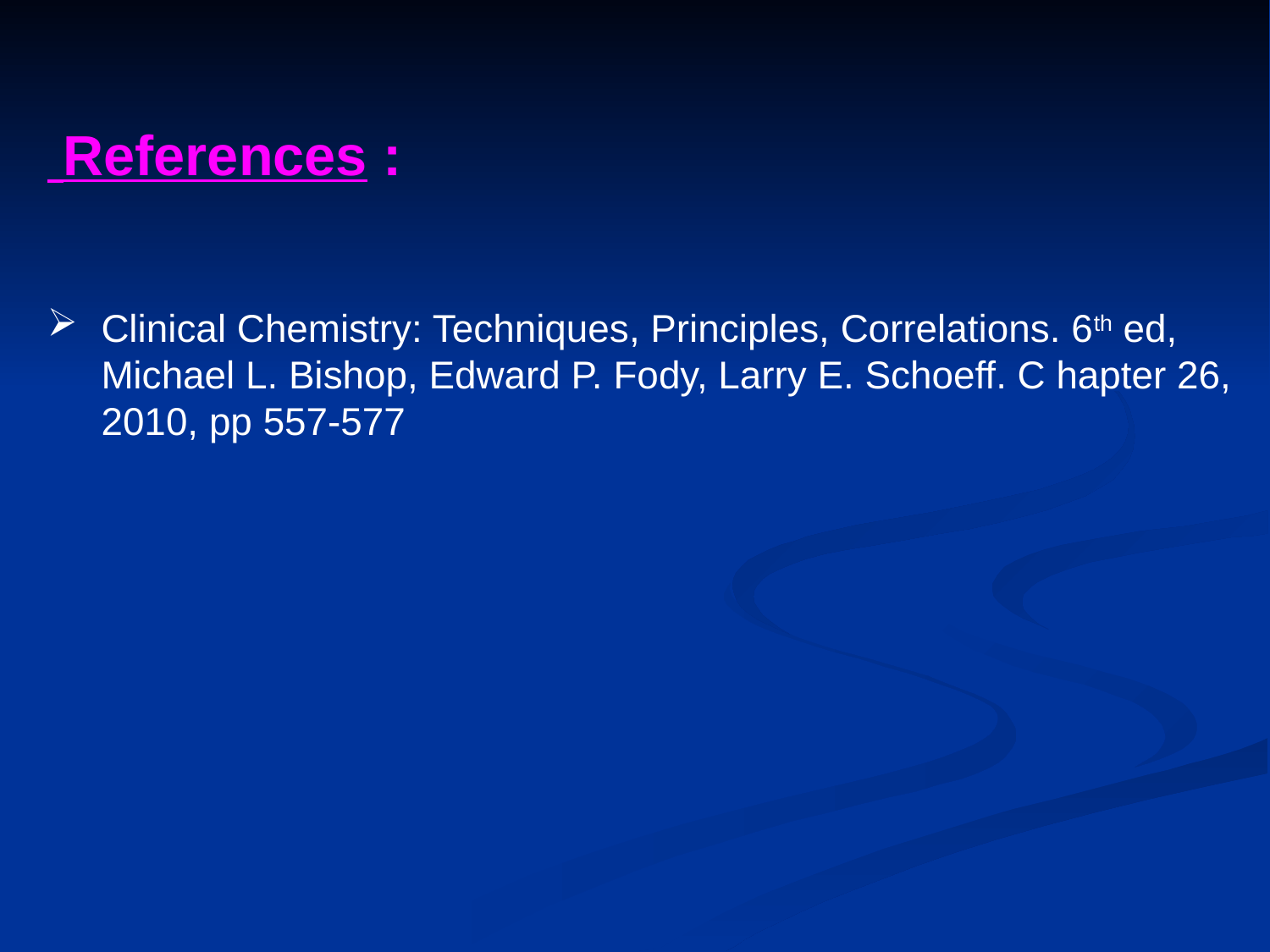

References :

Clinical Chemistry: Techniques, Principles, Correlations. 6th ed, Michael L. Bishop, Edward P. Fody, Larry E. Schoeff. C hapter 26, 2010, pp 557-577